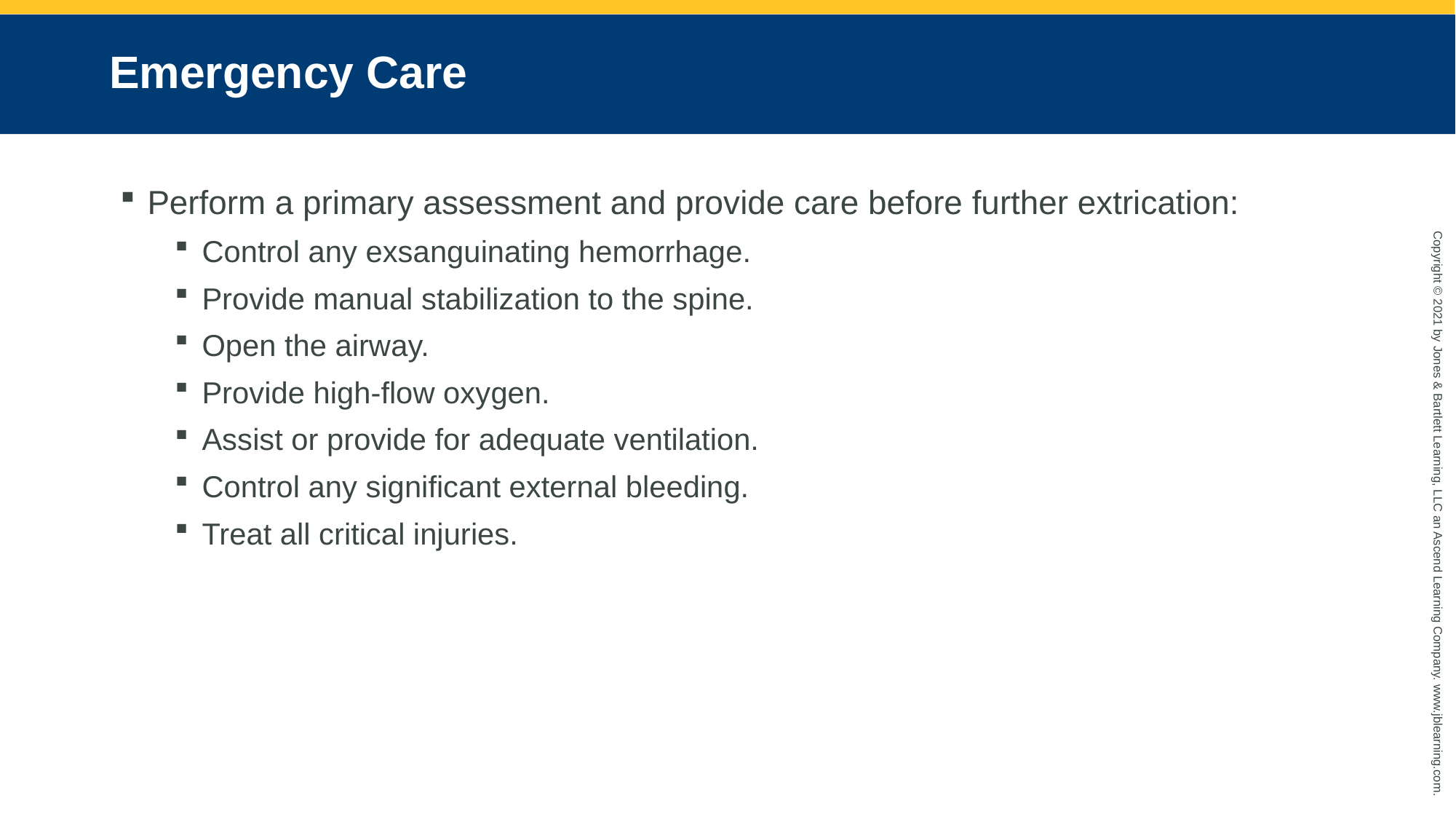

# Emergency Care
Perform a primary assessment and provide care before further extrication:
Control any exsanguinating hemorrhage.
Provide manual stabilization to the spine.
Open the airway.
Provide high-flow oxygen.
Assist or provide for adequate ventilation.
Control any significant external bleeding.
Treat all critical injuries.